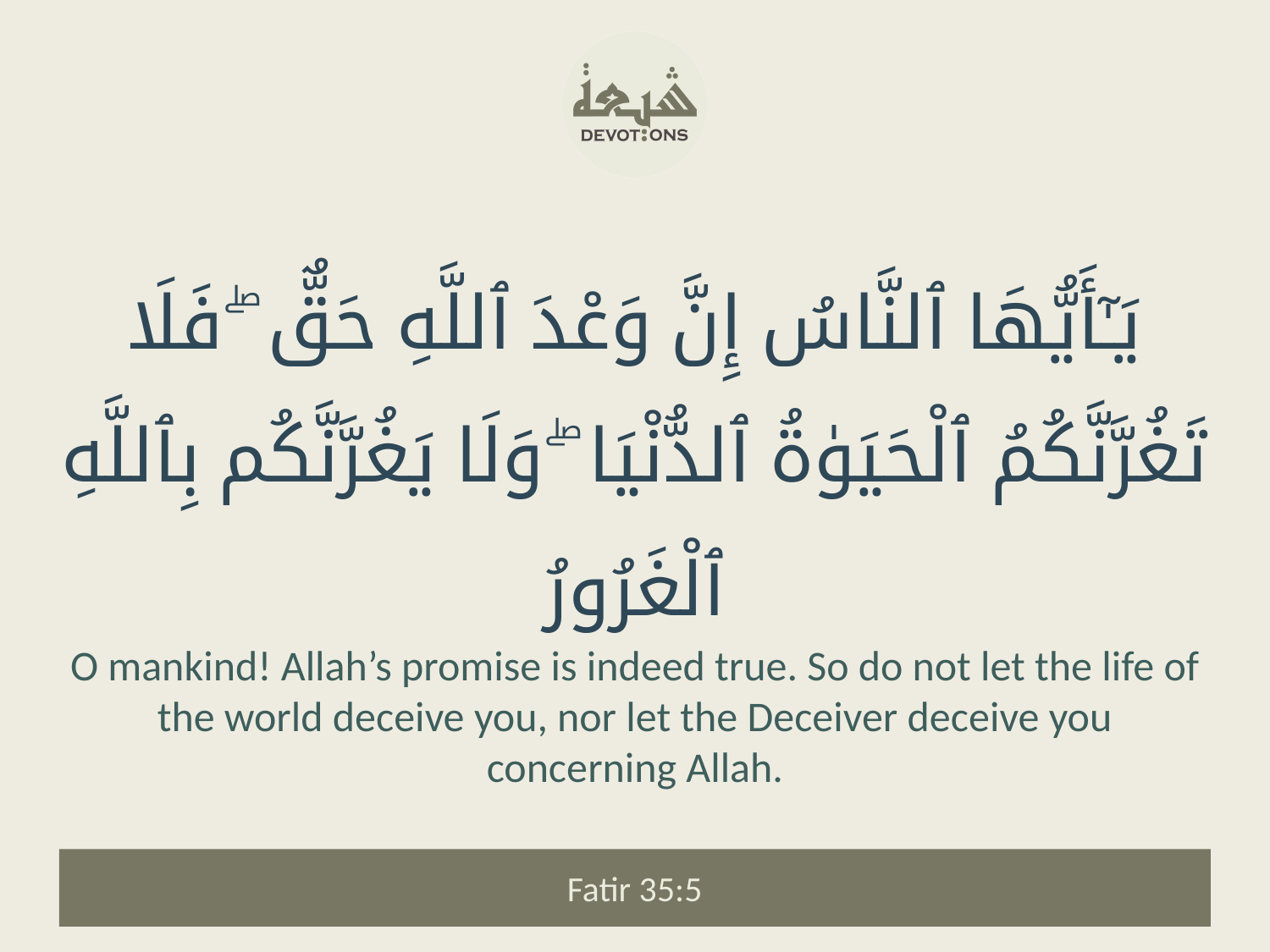

يَـٰٓأَيُّهَا ٱلنَّاسُ إِنَّ وَعْدَ ٱللَّهِ حَقٌّ ۖ فَلَا تَغُرَّنَّكُمُ ٱلْحَيَوٰةُ ٱلدُّنْيَا ۖ وَلَا يَغُرَّنَّكُم بِٱللَّهِ ٱلْغَرُورُ
O mankind! Allah’s promise is indeed true. So do not let the life of the world deceive you, nor let the Deceiver deceive you concerning Allah.
Fatir 35:5